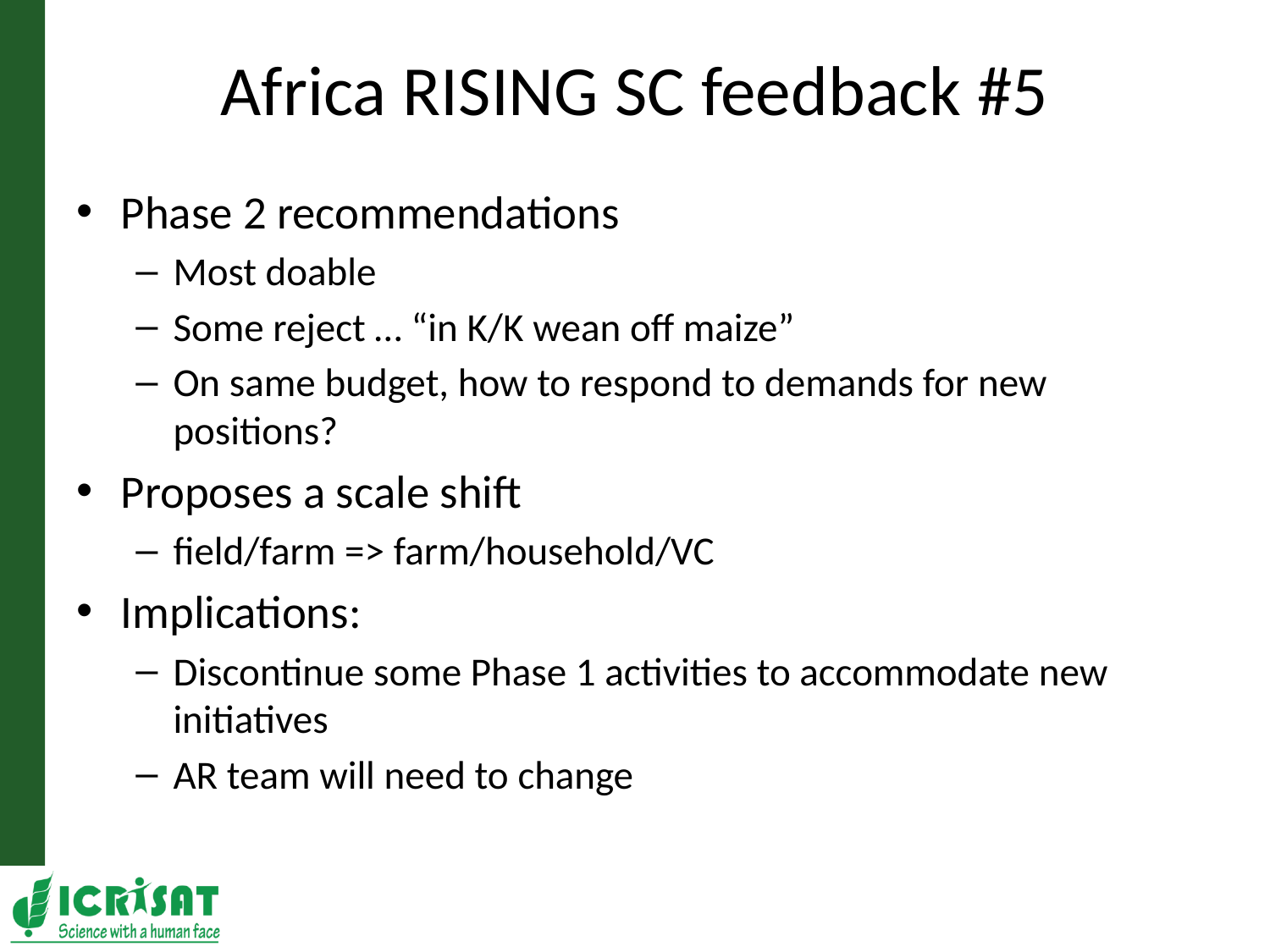

# Africa RISING SC feedback #5
Phase 2 recommendations
Most doable
Some reject … “in K/K wean off maize”
On same budget, how to respond to demands for new positions?
Proposes a scale shift
field/farm => farm/household/VC
Implications:
Discontinue some Phase 1 activities to accommodate new initiatives
AR team will need to change